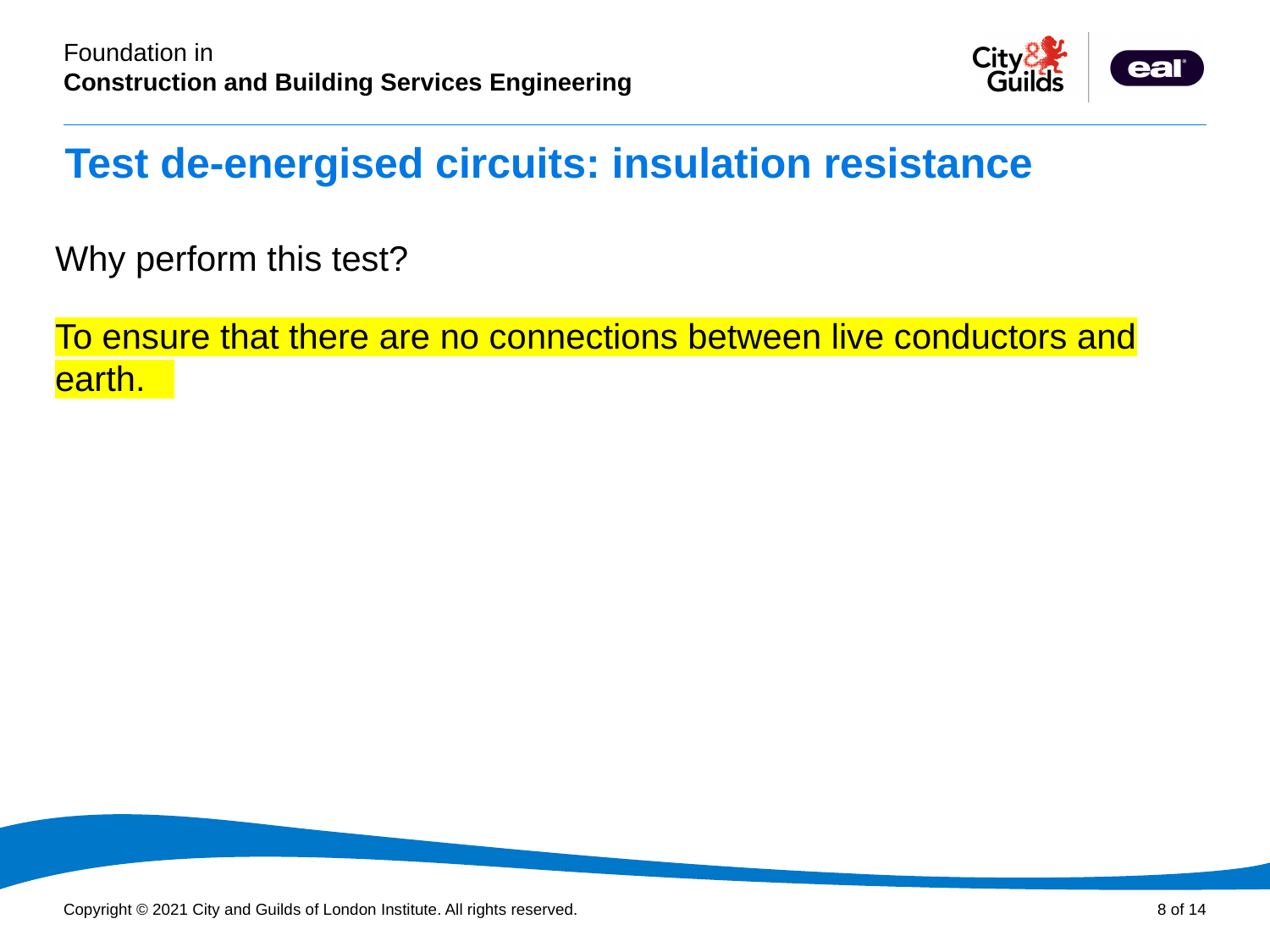

# Test de-energised circuits: insulation resistance
Why perform this test?
To ensure that there are no connections between live conductors and earth.